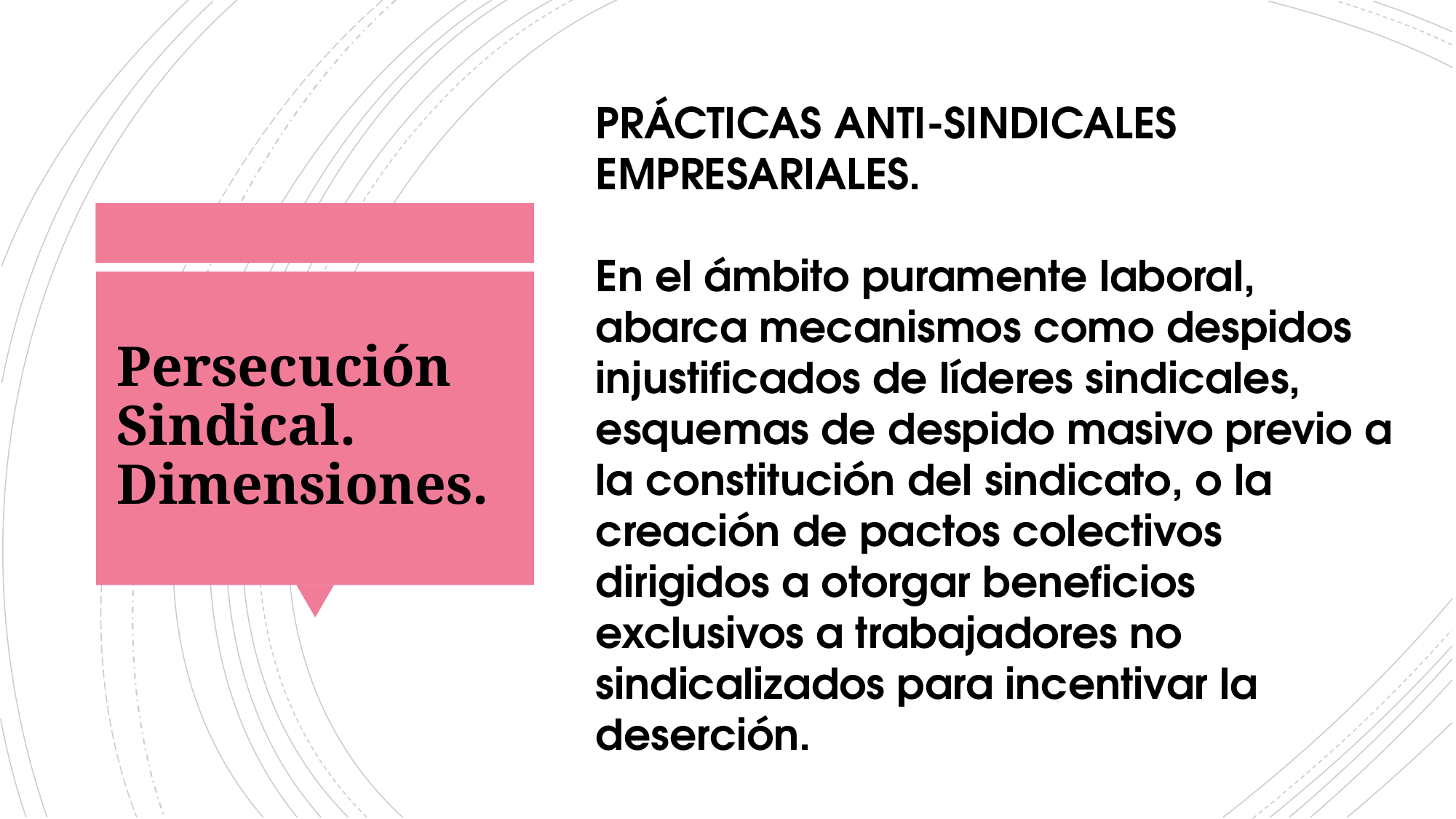

PRÁCTICAS ANTI-SINDICALES EMPRESARIALES.

En el ámbito puramente laboral, abarca mecanismos como despidos injustificados de líderes sindicales, esquemas de despido masivo previo a la constitución del sindicato, o la creación de pactos colectivos dirigidos a otorgar beneficios exclusivos a trabajadores no sindicalizados para incentivar la deserción.
# Persecución Sindical. Dimensiones.